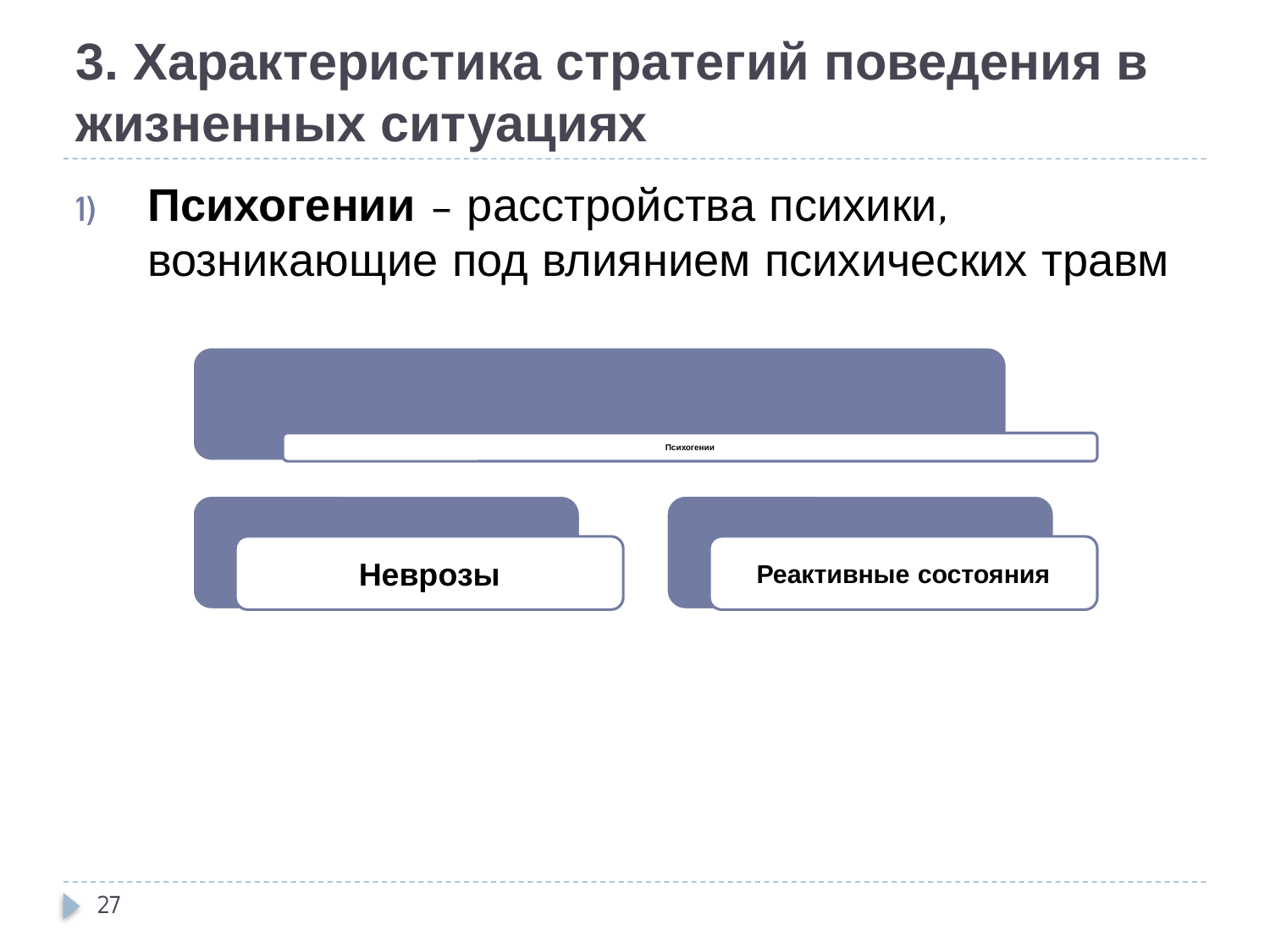

# 3. Характеристика стратегий поведения в жизненных ситуациях
Психогении – расстройства психики, возникающие под влиянием психических травм

Психогении
Неврозы
Реактивные состояния
27